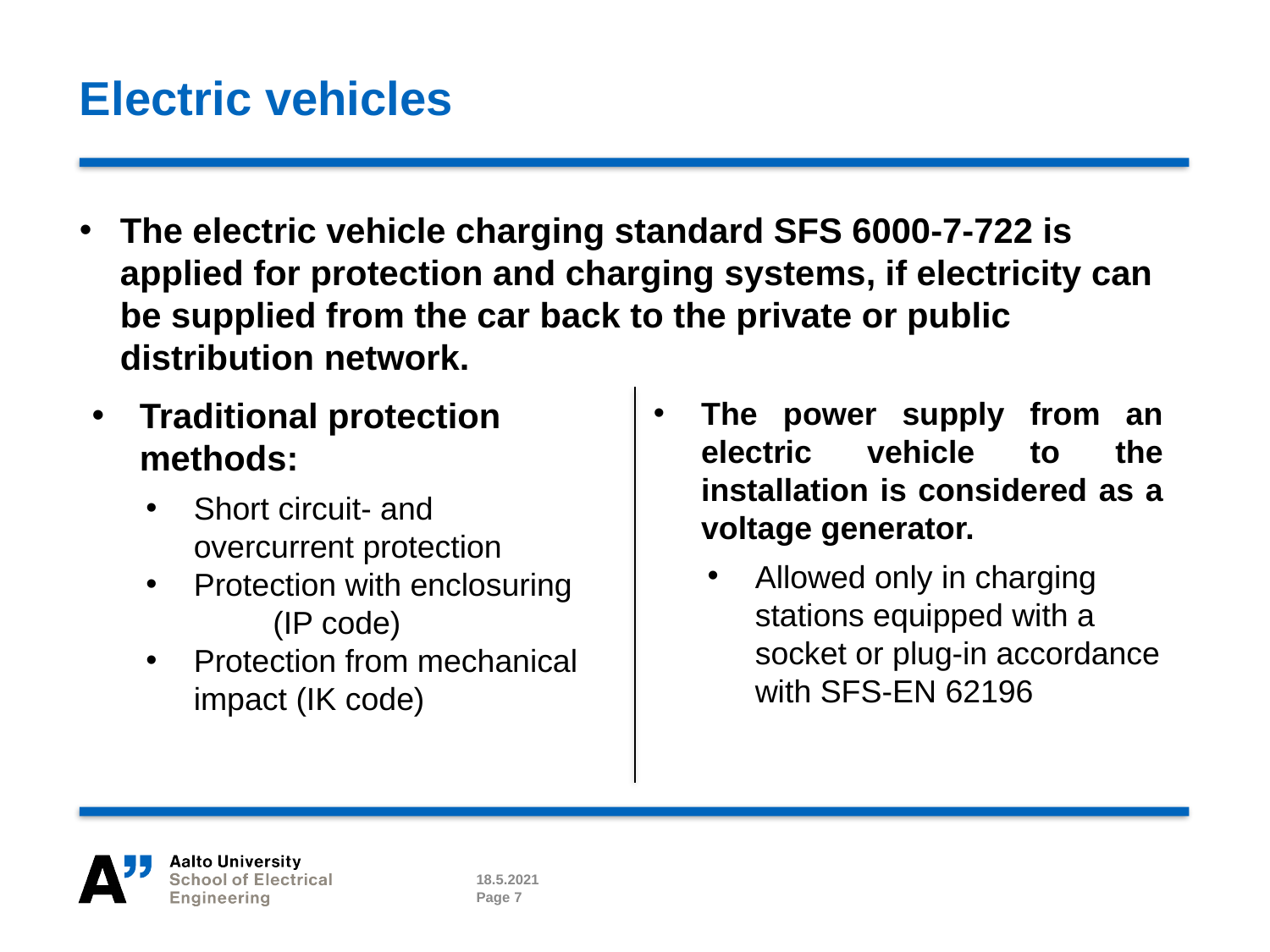

# Electric vehicles
The electric vehicle charging standard SFS 6000-7-722 is applied for protection and charging systems, if electricity can be supplied from the car back to the private or public distribution network.
Traditional protection methods:
Short circuit- and overcurrent protection
Protection with enclosuring
 	(IP code)
Protection from mechanical impact (IK code)

The power supply from an electric vehicle to the installation is considered as a voltage generator.
Allowed only in charging stations equipped with a socket or plug-in accordance with SFS-EN 62196

18.5.2021
Page 7